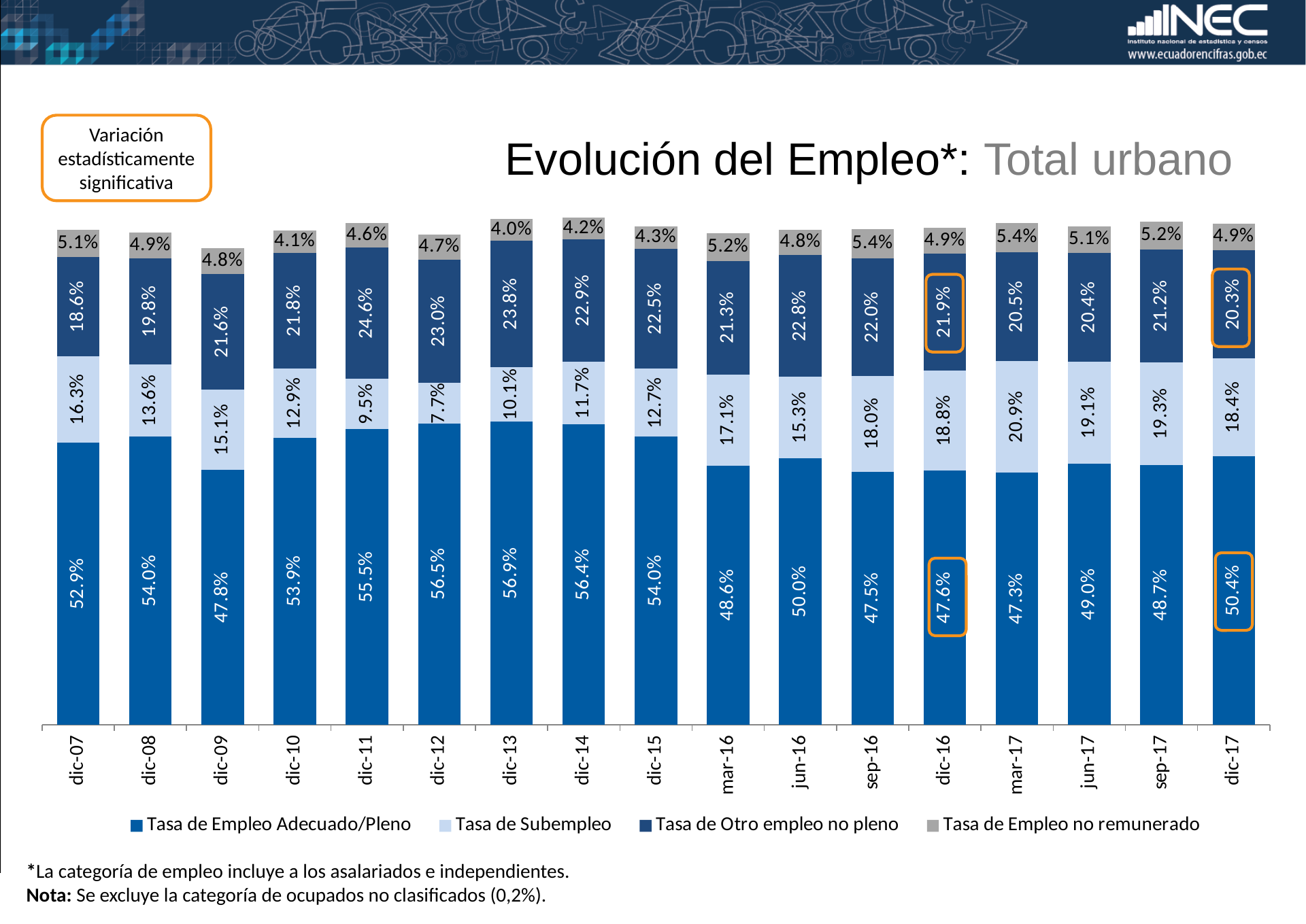

Variación estadísticamente significativa
Evolución del Empleo*: Total urbano

### Chart

| Category | Tasa de Empleo Adecuado/Pleno | Tasa de Subempleo | Tasa de Otro empleo no pleno | Tasa de Empleo no remunerado |
|---|---|---|---|---|
| dic-07 | 0.5289965762298335 | 0.1626685279019902 | 0.1857892460185947 | 0.051090285628465265 |
| dic-08 | 0.5403376177573649 | 0.13600868676037747 | 0.19844419620971288 | 0.04875380594962354 |
| dic-09 | 0.47768768778357895 | 0.1511980671639671 | 0.21635227476168012 | 0.048465477608976765 |
| dic-10 | 0.5387236287159407 | 0.12946462570771294 | 0.21762341247490066 | 0.04139581223831671 |
| dic-11 | 0.5545244558400455 | 0.0950928552556475 | 0.2455553216751227 | 0.04604657324684452 |
| dic-12 | 0.5654392759089794 | 0.07665536319456924 | 0.2299313158310359 | 0.047179794319154665 |
| dic-13 | 0.5691939320252445 | 0.10142296516621273 | 0.23796882560674265 | 0.03991350938080901 |
| dic-14 | 0.5639235563412276 | 0.11707075178470788 | 0.22926153272678745 | 0.041501563778531925 |
| dic-15 | 0.5404072747548981 | 0.12746092626247843 | 0.22466235540313517 | 0.04262641117428635 |
| mar-16 | 0.48591027892192357 | 0.1712061540095466 | 0.2132963348169266 | 0.05157616149878827 |
| jun-16 | 0.5 | 0.153 | 0.228 | 0.048 |
| sep-16 | 0.4748016068720334 | 0.17970755121729887 | 0.22048571531679564 | 0.05448781114899948 |
| dic-16 | 0.476422979000846 | 0.18830997795288631 | 0.21886575939524916 | 0.0486895427047592 |
| mar-17 | 0.4728772409943617 | 0.20916736244456377 | 0.20473495529781632 | 0.05411377387543351 |
| jun-17 | 0.48979305792982 | 0.19116488945328655 | 0.20404998237615893 | 0.05054475438967259 |
| sep-17 | 0.48696502349456794 | 0.19290016357872156 | 0.21154357583079986 | 0.05233057835668796 |
| dic-17 | 0.5036472245922029 | 0.18393137945946358 | 0.20260515136855994 | 0.04937878107416438 |

*La categoría de empleo incluye a los asalariados e independientes.
Nota: Se excluye la categoría de ocupados no clasificados (0,2%).